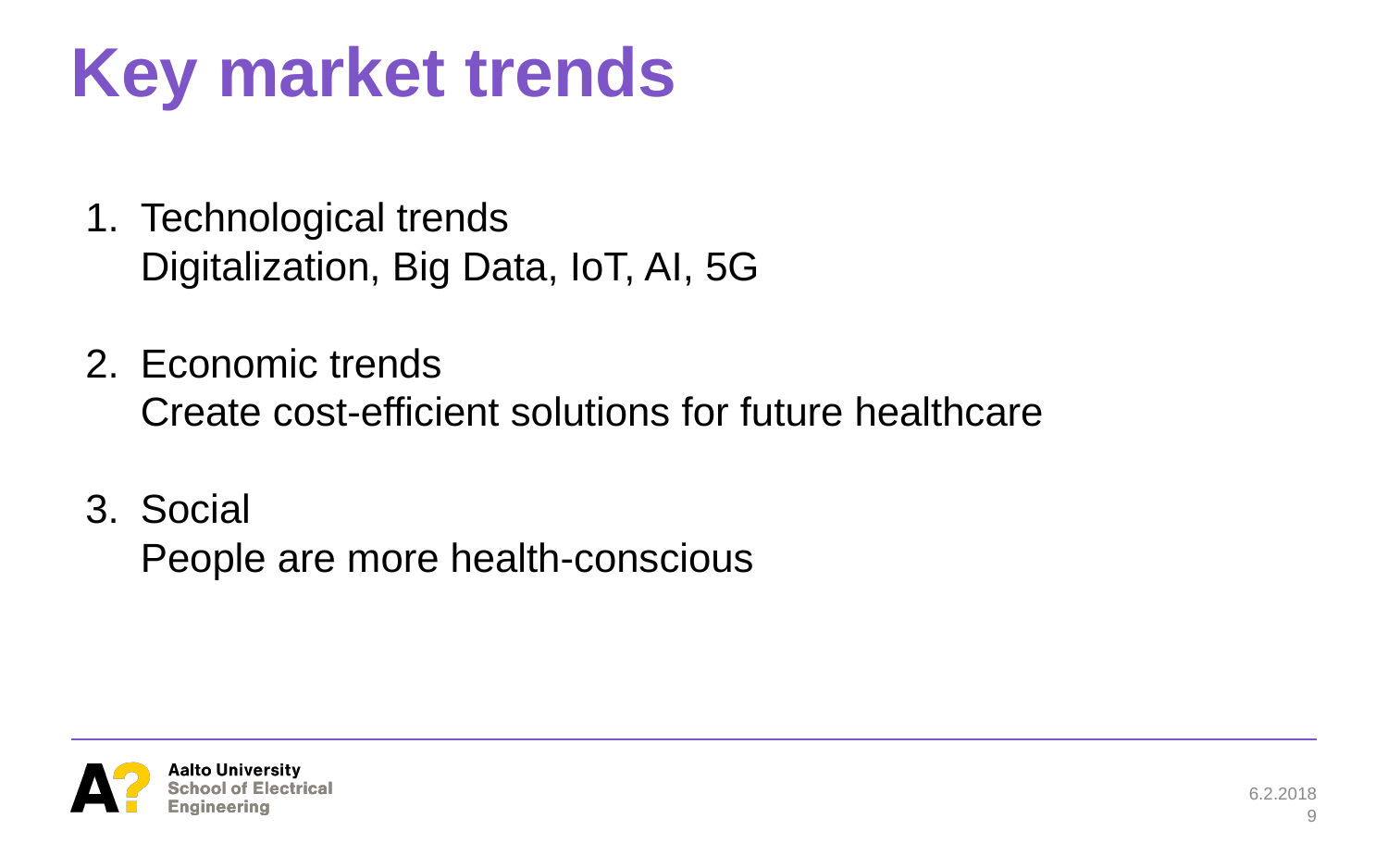

# Key market trends
Technological trends
Digitalization, Big Data, IoT, AI, 5G
Economic trends
Create cost-efficient solutions for future healthcare
Social
People are more health-conscious

6.2.2018
9